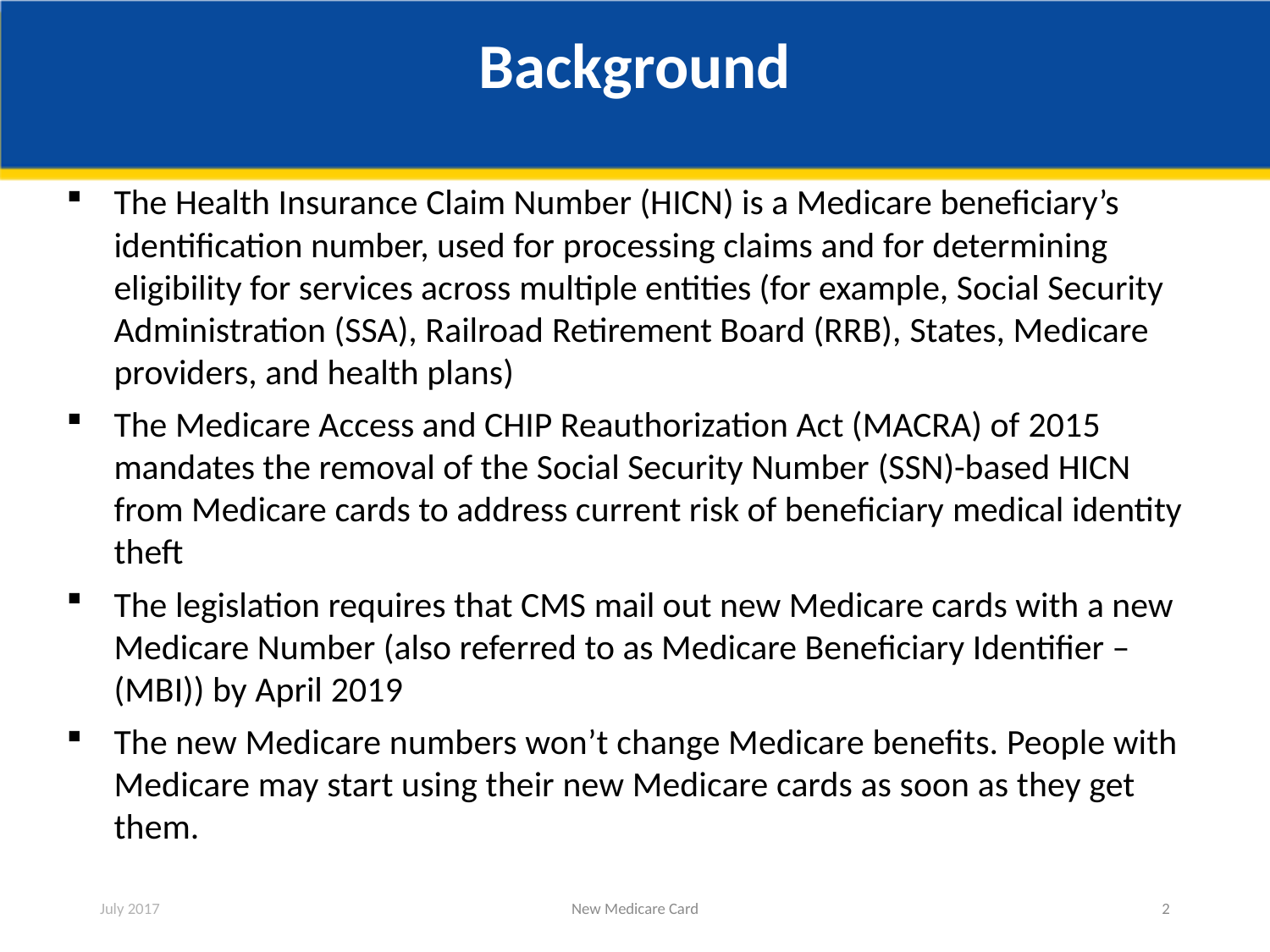

# Background
The Health Insurance Claim Number (HICN) is a Medicare beneficiary’s identification number, used for processing claims and for determining eligibility for services across multiple entities (for example, Social Security Administration (SSA), Railroad Retirement Board (RRB), States, Medicare providers, and health plans)
The Medicare Access and CHIP Reauthorization Act (MACRA) of 2015 mandates the removal of the Social Security Number (SSN)-based HICN from Medicare cards to address current risk of beneficiary medical identity theft
The legislation requires that CMS mail out new Medicare cards with a new Medicare Number (also referred to as Medicare Beneficiary Identifier – (MBI)) by April 2019
The new Medicare numbers won’t change Medicare benefits. People with Medicare may start using their new Medicare cards as soon as they get them.

July 2017
New Medicare Card
2